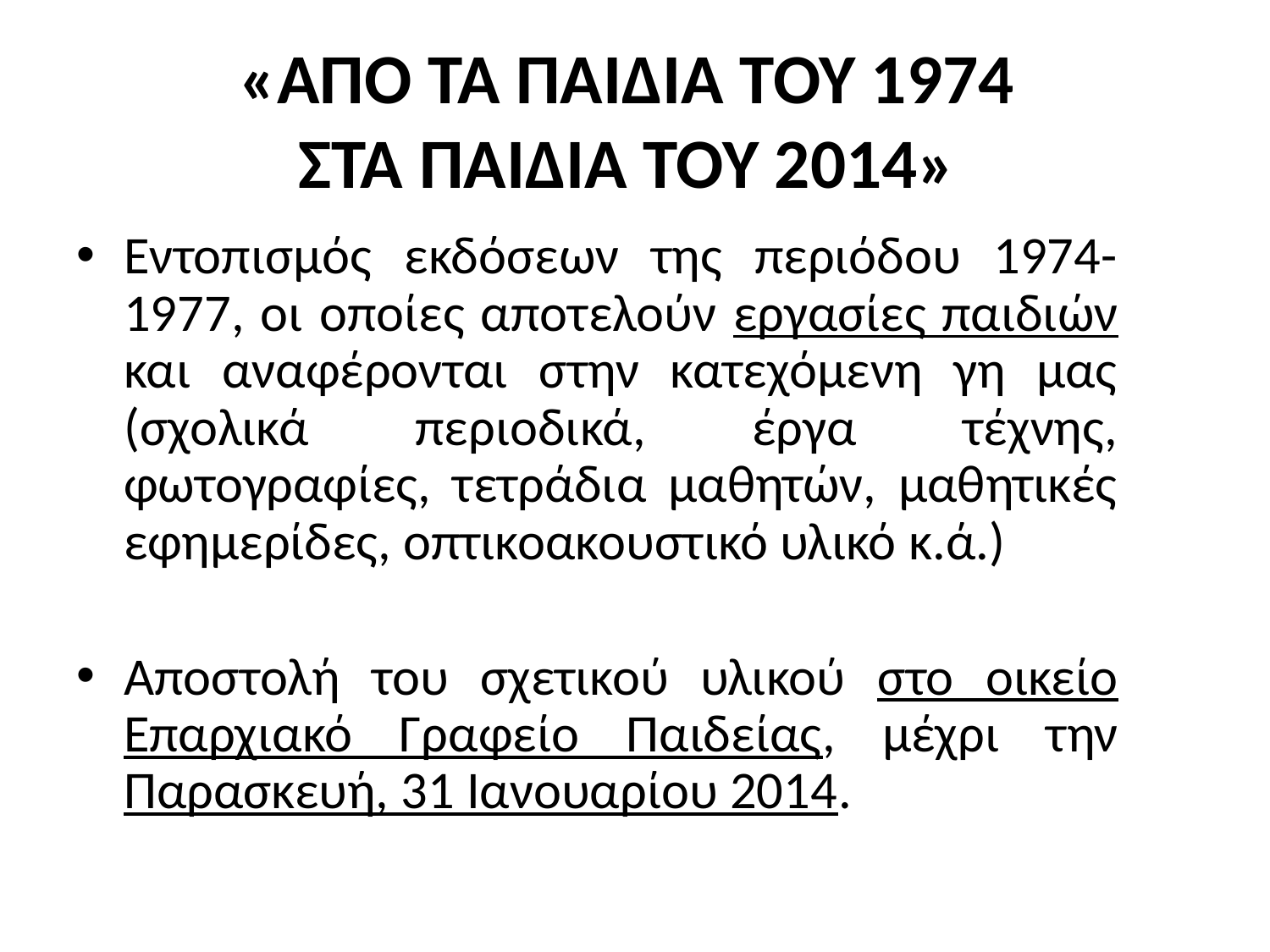

# «ΑΠΟ ΤΑ ΠΑΙΔΙΑ ΤΟΥ 1974 ΣΤΑ ΠΑΙΔΙΑ ΤΟΥ 2014»
Εντοπισμός εκδόσεων της περιόδου 1974-1977, οι οποίες αποτελούν εργασίες παιδιών και αναφέρονται στην κατεχόμενη γη μας (σχολικά περιοδικά, έργα τέχνης, φωτογραφίες, τετράδια μαθητών, μαθητικές εφημερίδες, οπτικοακουστικό υλικό κ.ά.)

Αποστολή του σχετικού υλικού στο οικείο Επαρχιακό Γραφείο Παιδείας, μέχρι την Παρασκευή, 31 Ιανουαρίου 2014.